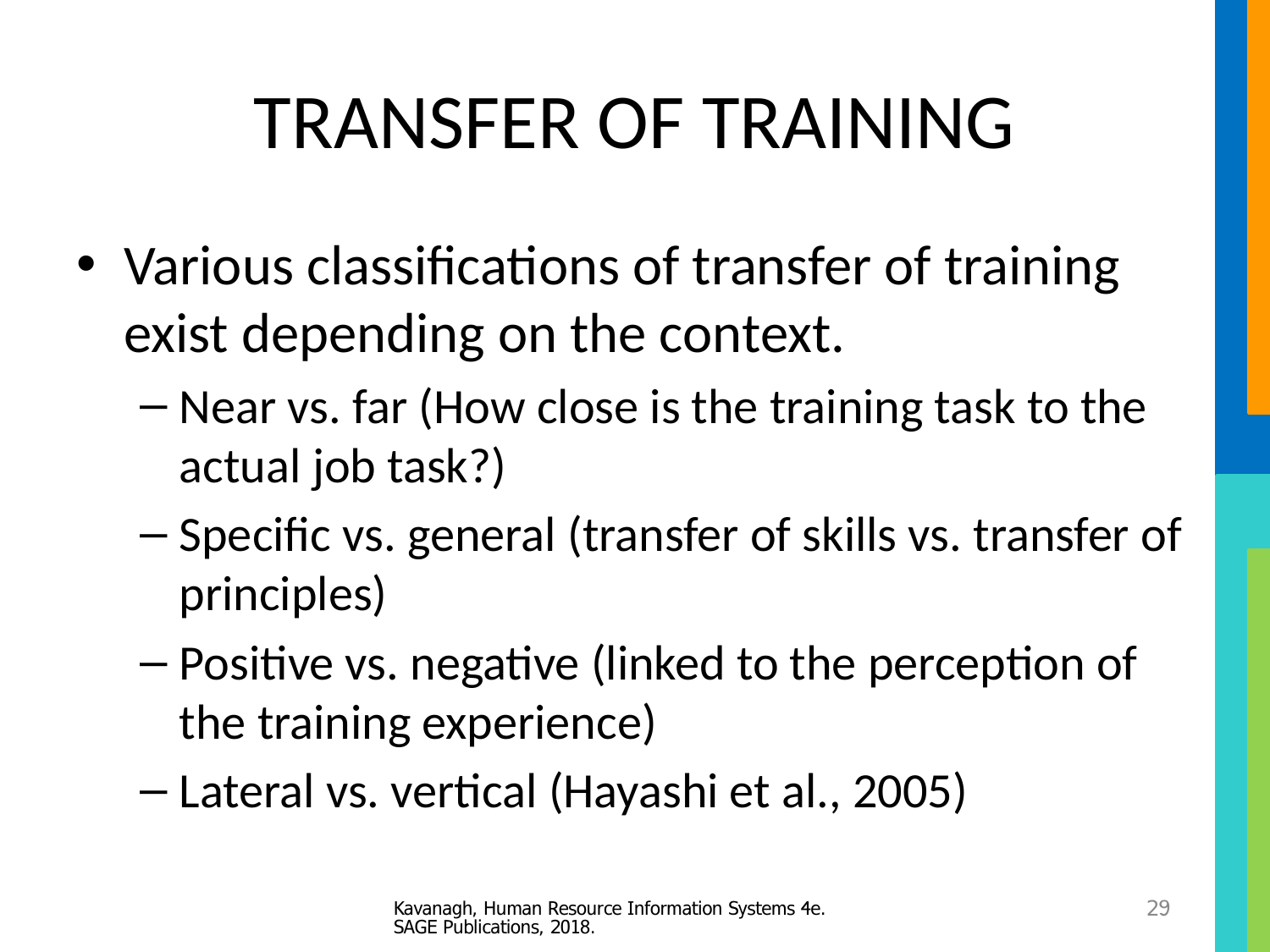

# TRANSFER OF TRAINING
Various classifications of transfer of training exist depending on the context.
Near vs. far (How close is the training task to the actual job task?)
Specific vs. general (transfer of skills vs. transfer of principles)
Positive vs. negative (linked to the perception of the training experience)
Lateral vs. vertical (Hayashi et al., 2005)
Kavanagh, Human Resource Information Systems 4e. SAGE Publications, 2018.
29